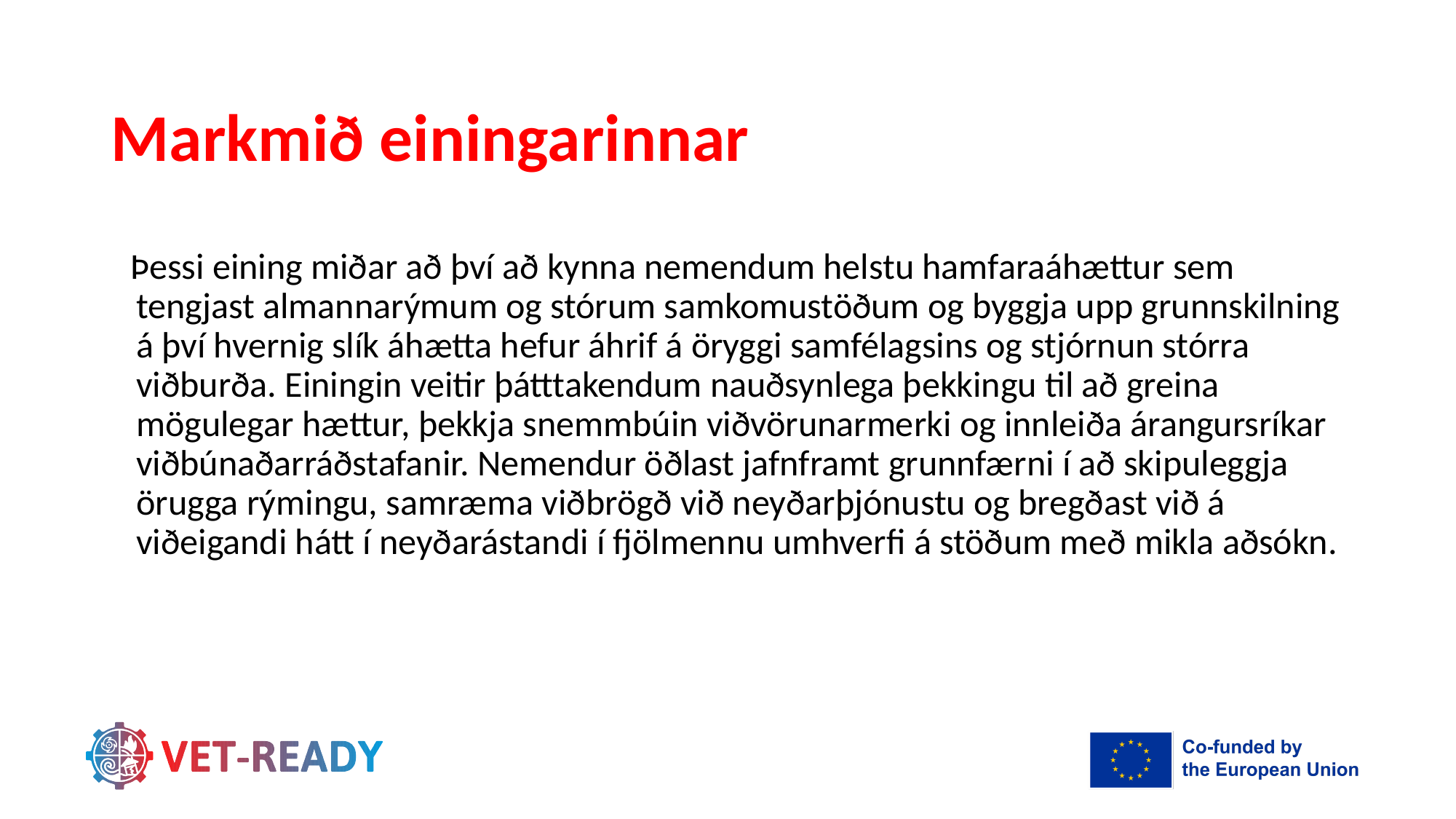

# Markmið einingarinnar
Þessi eining miðar að því að kynna nemendum helstu hamfaraáhættur sem tengjast almannarýmum og stórum samkomustöðum og byggja upp grunnskilning á því hvernig slík áhætta hefur áhrif á öryggi samfélagsins og stjórnun stórra viðburða. Einingin veitir þátttakendum nauðsynlega þekkingu til að greina mögulegar hættur, þekkja snemmbúin viðvörunarmerki og innleiða árangursríkar viðbúnaðarráðstafanir. Nemendur öðlast jafnframt grunnfærni í að skipuleggja örugga rýmingu, samræma viðbrögð við neyðarþjónustu og bregðast við á viðeigandi hátt í neyðarástandi í fjölmennu umhverfi á stöðum með mikla aðsókn.